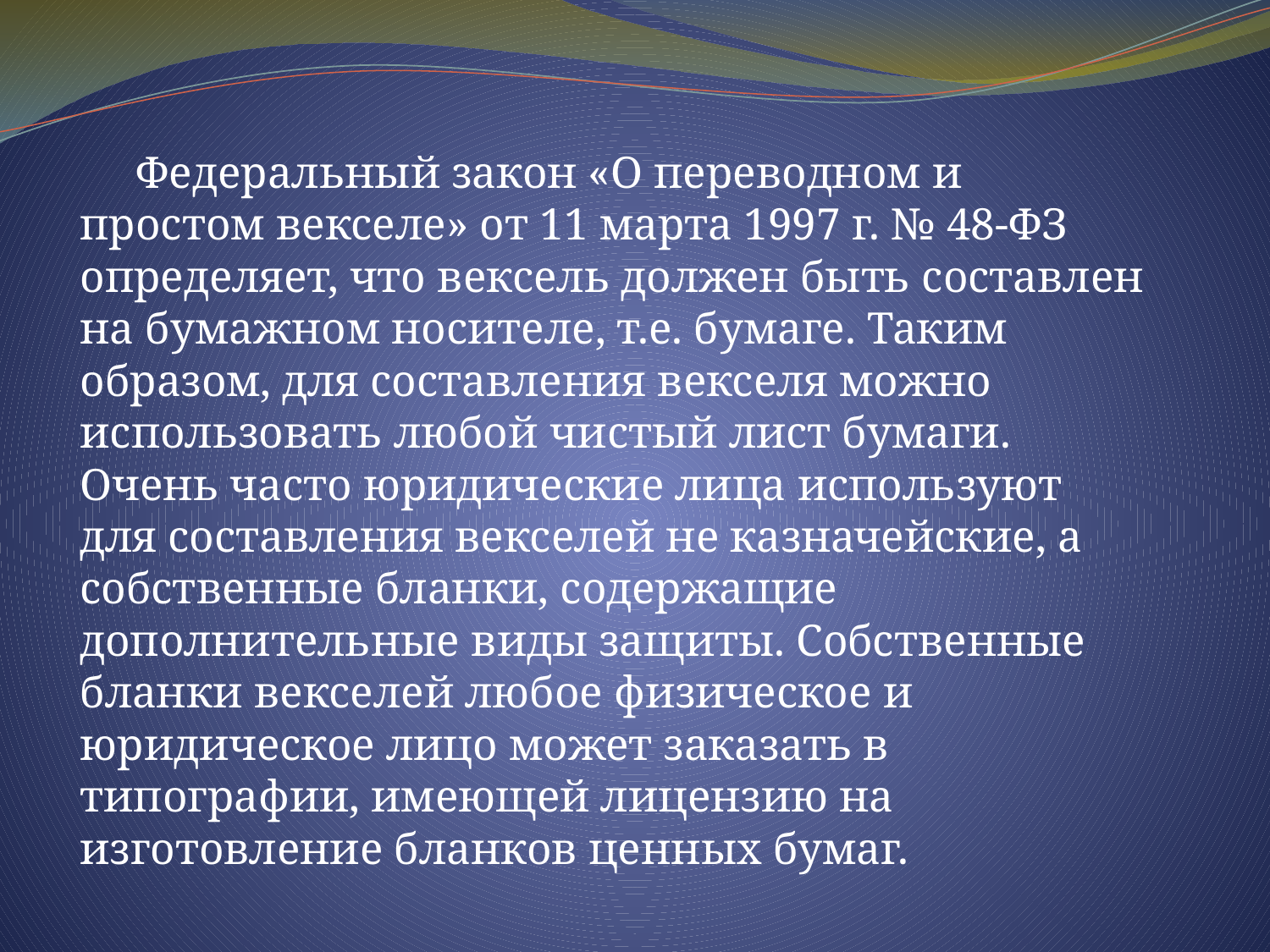

Федеральный закон «О переводном и простом векселе» от 11 марта 1997 г. № 48-ФЗ определяет, что вексель должен быть составлен на бумажном носителе, т.е. бумаге. Таким образом, для составления векселя можно использовать любой чистый лист бумаги. Очень часто юридические лица используют для составления векселей не казначейские, а собственные бланки, содержащие дополнительные виды защиты. Собственные бланки векселей любое физическое и юридическое лицо может заказать в типографии, имеющей лицензию на изготовление бланков ценных бумаг.